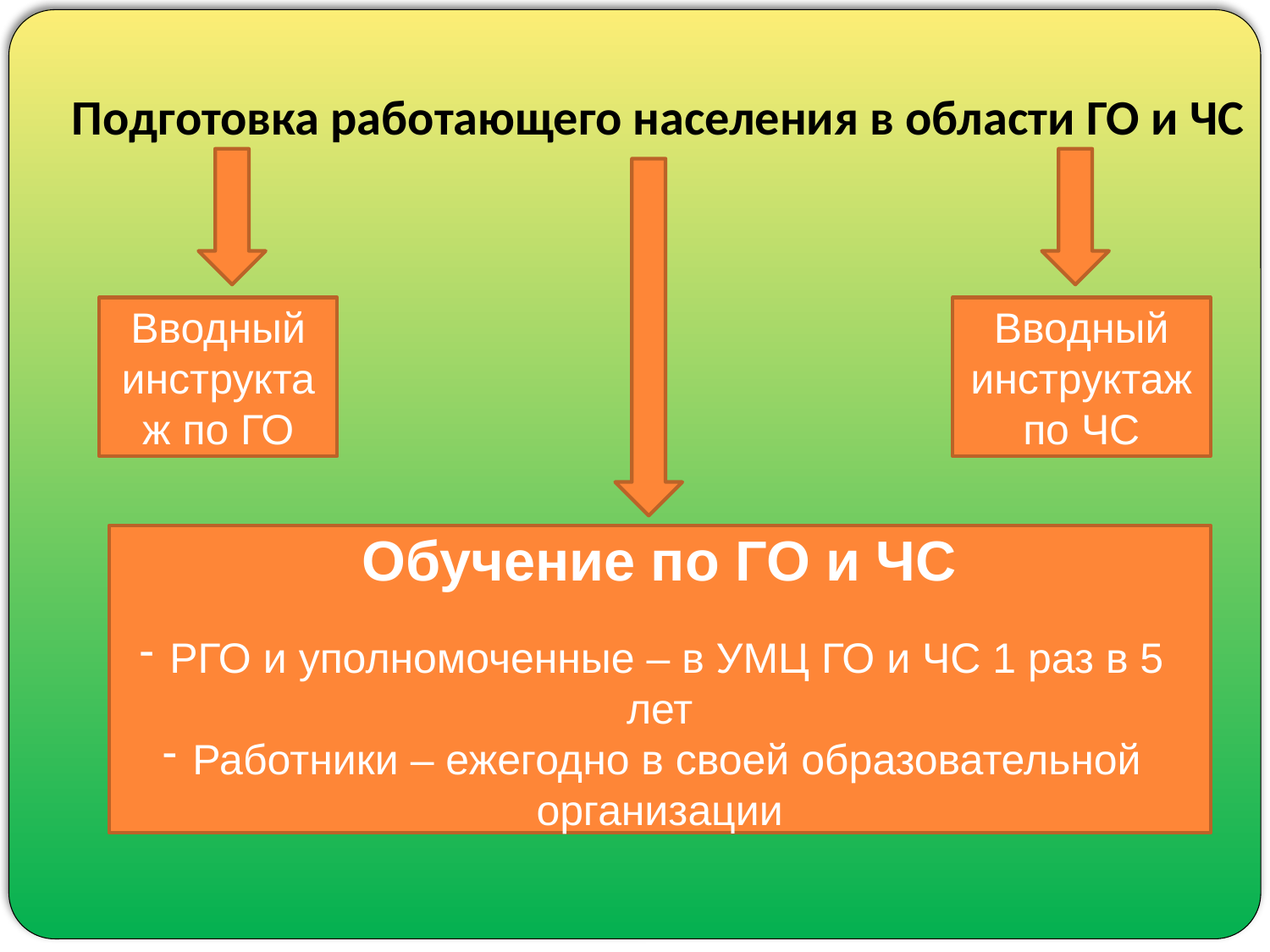

Подготовка работающего населения в области ГО и ЧС

Вводный инструктаж по ГО
Вводный инструктаж по ЧС
Обучение по ГО и ЧС

РГО и уполномоченные – в УМЦ ГО и ЧС 1 раз в 5 лет
Работники – ежегодно в своей образовательной организации